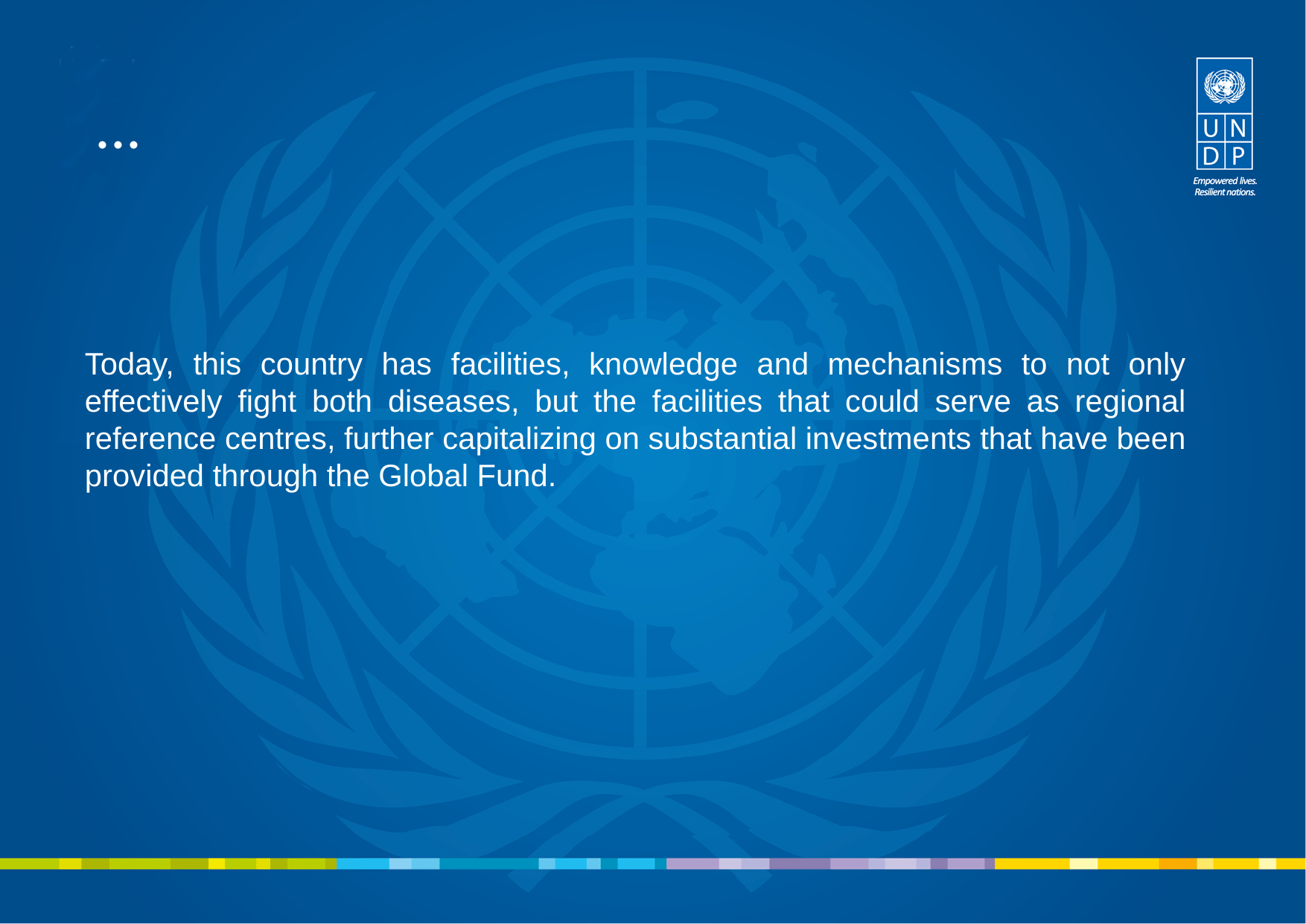

...
Today, this country has facilities, knowledge and mechanisms to not only effectively fight both diseases, but the facilities that could serve as regional reference centres, further capitalizing on substantial investments that have been provided through the Global Fund.